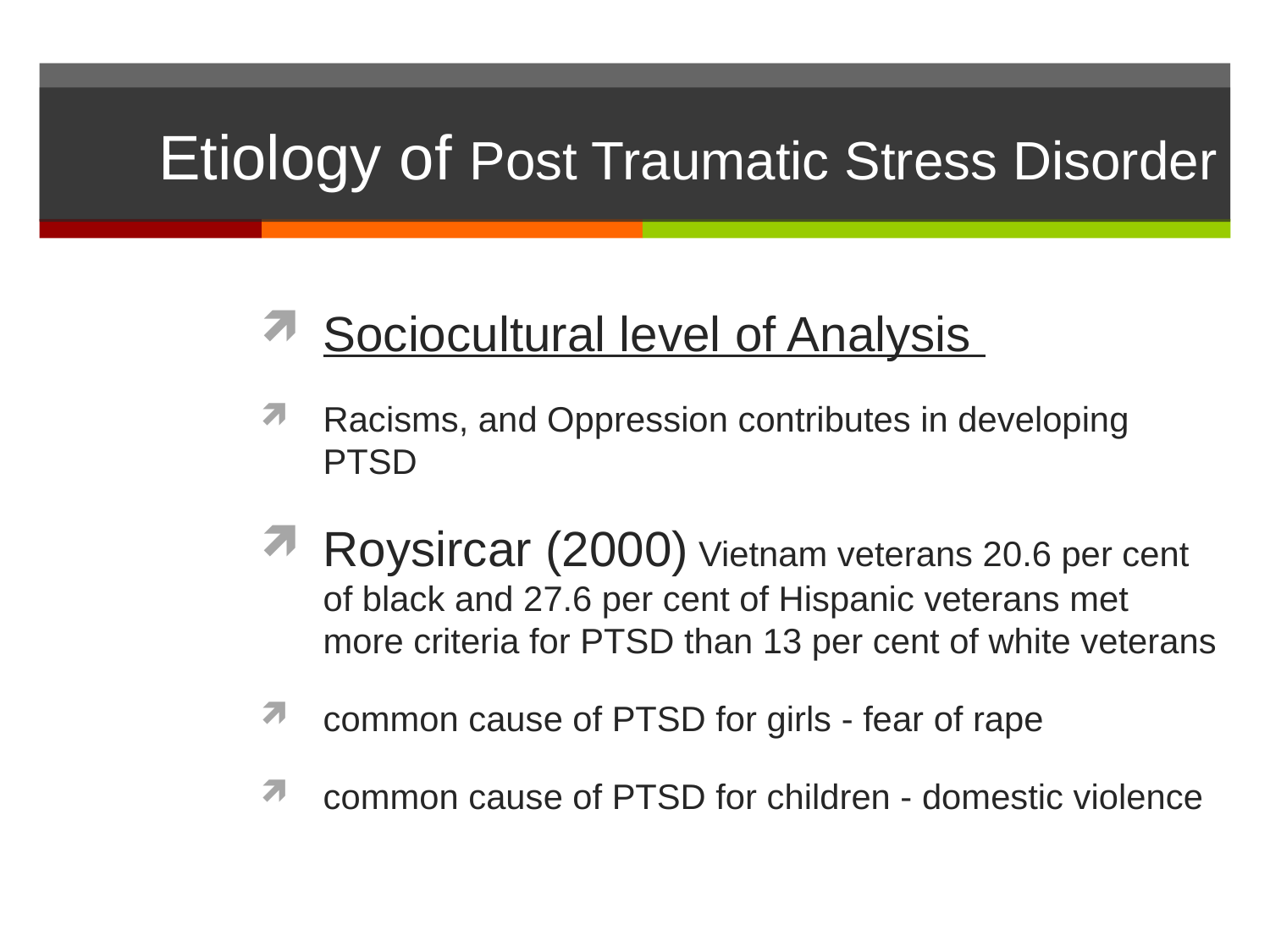

# Etiology of Post Traumatic Stress Disorder
Sociocultural level of Analysis
Racisms, and Oppression contributes in developing PTSD
Roysircar (2000) Vietnam veterans 20.6 per cent of black and 27.6 per cent of Hispanic veterans met more criteria for PTSD than 13 per cent of white veterans
common cause of PTSD for girls - fear of rape
common cause of PTSD for children - domestic violence